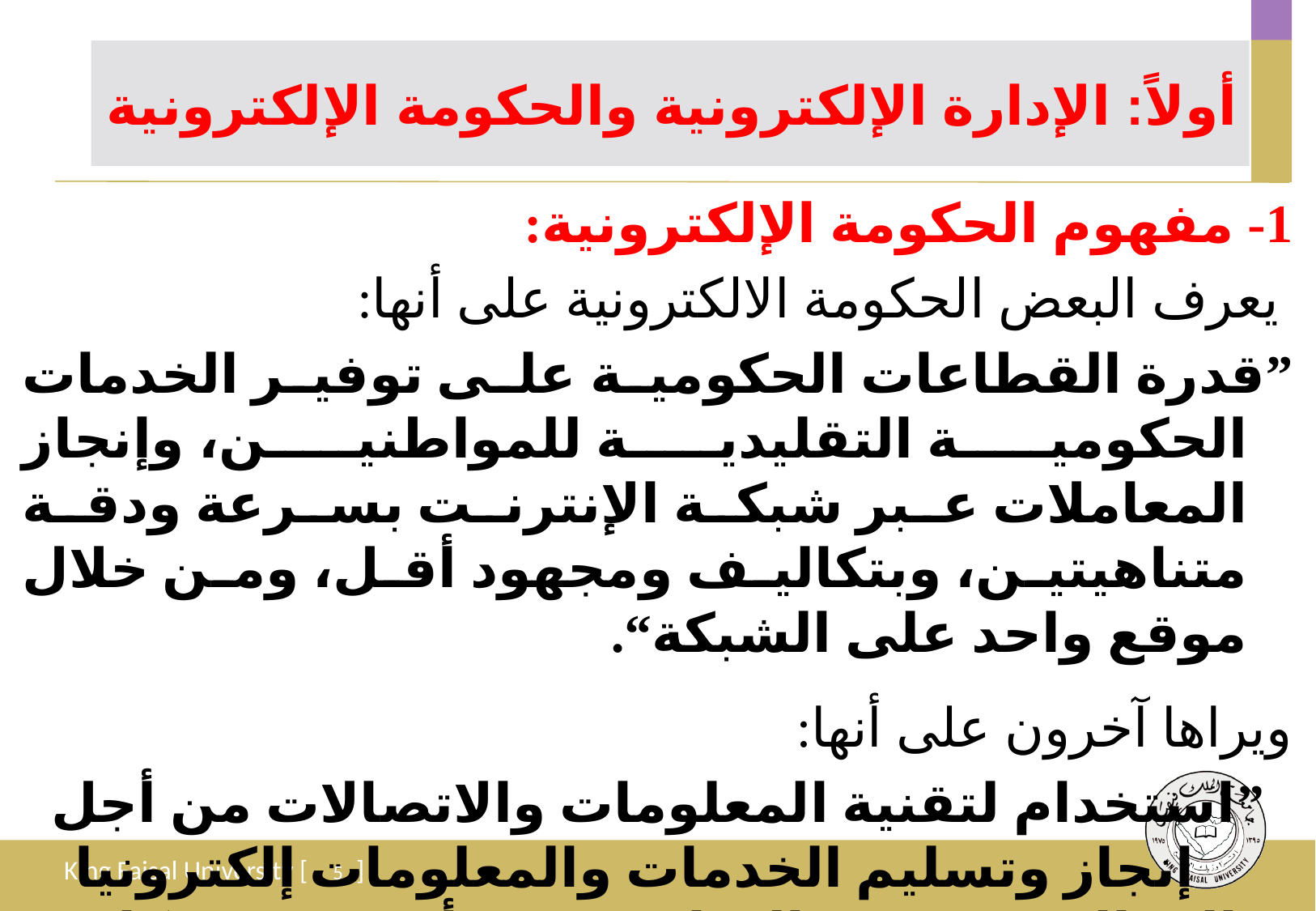

# أولاً: الإدارة الإلكترونية والحكومة الإلكترونية
1- مفهوم الحكومة الإلكترونية:
 يعرف البعض الحكومة الالكترونية على أنها:
”قدرة القطاعات الحكومية على توفير الخدمات الحكومية التقليدية للمواطنين، وإنجاز المعاملات عبر شبكة الإنترنت بسرعة ودقة متناهيتين، وبتكاليف ومجهود أقل، ومن خلال موقع واحد على الشبكة“.

ويراها آخرون على أنها:
”استخدام لتقنية المعلومات والاتصالات من أجل إنجاز وتسليم الخدمات والمعلومات إلكترونيا إلى المستفيدين النهائيين في أي وقت ومكان“.

5